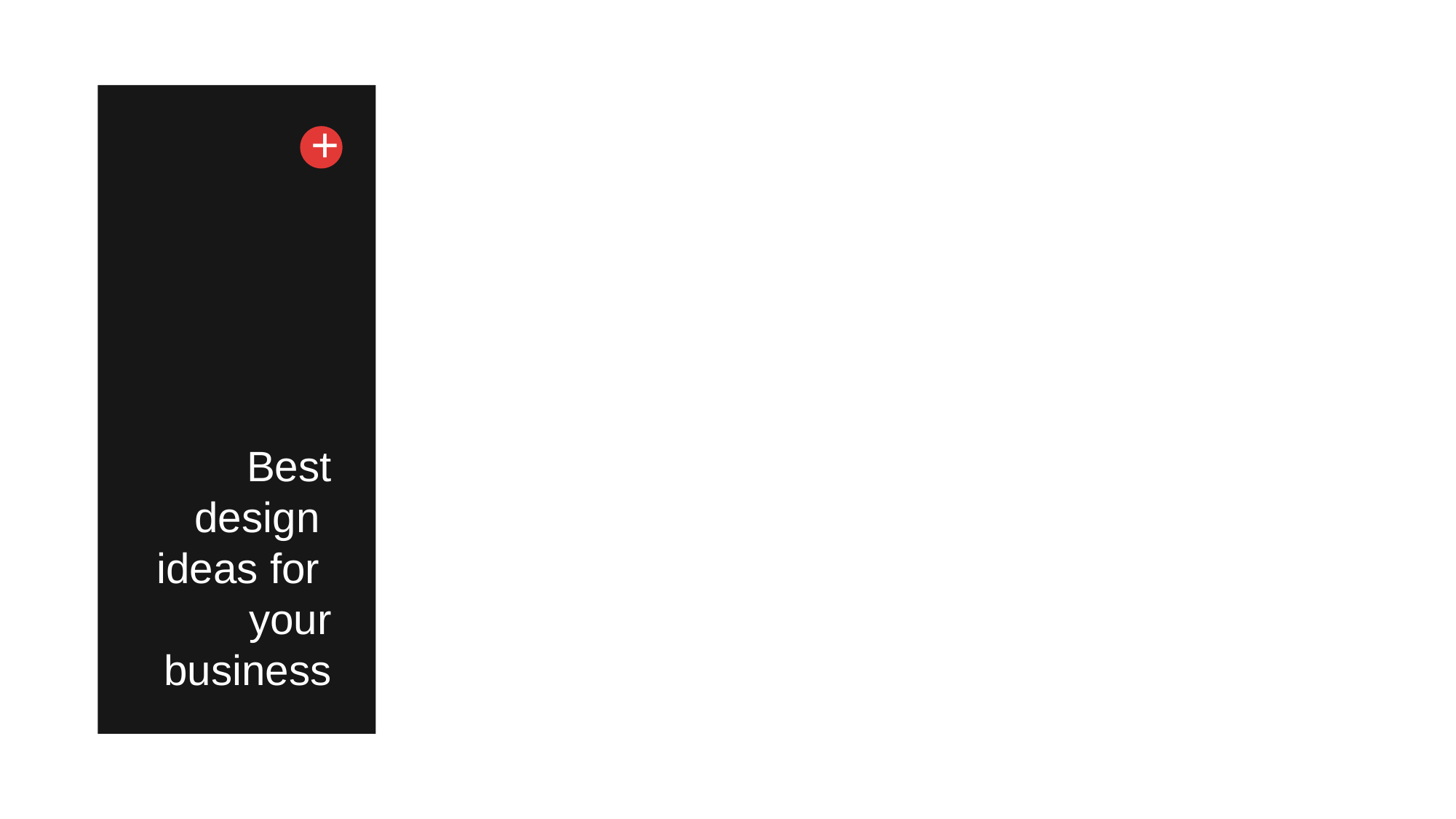

+

Best design
ideas for
your business